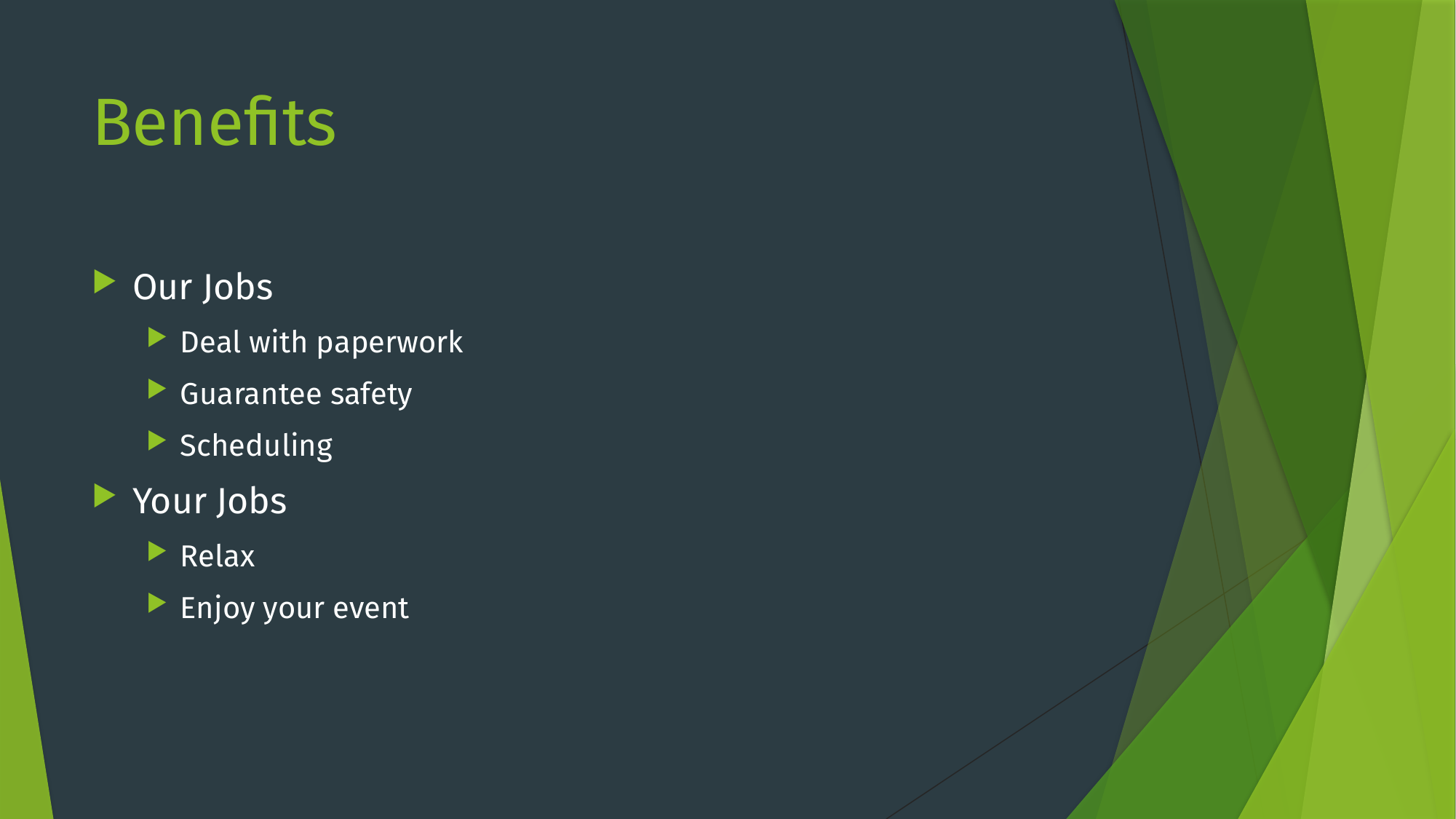

# Benefits
Our Jobs
Deal with paperwork
Guarantee safety
Scheduling
Your Jobs
Relax
Enjoy your event